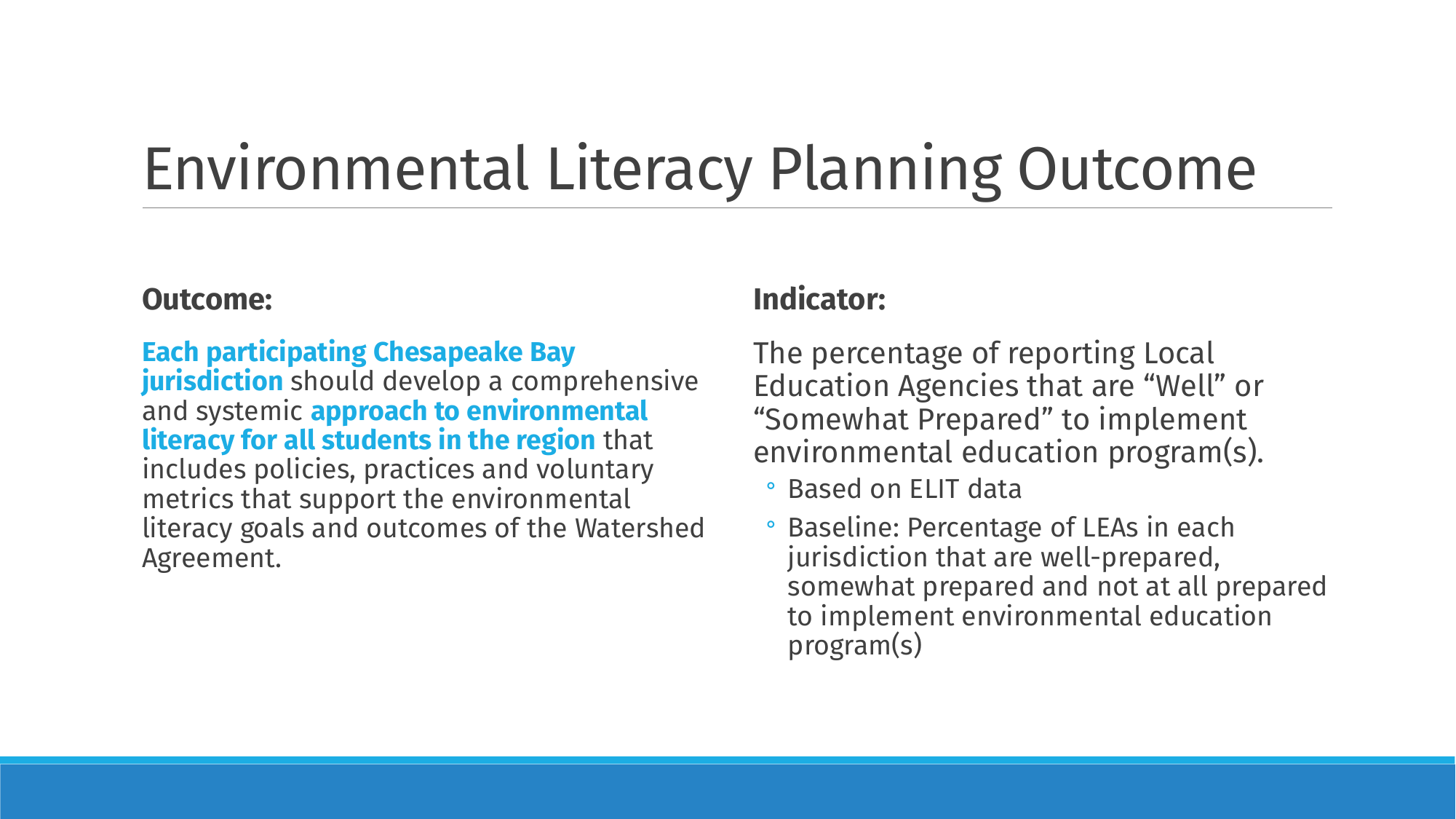

# Environmental Literacy Planning Outcome

Outcome:
Each participating Chesapeake Bay jurisdiction should develop a comprehensive and systemic approach to environmental literacy for all students in the region that includes policies, practices and voluntary metrics that support the environmental literacy goals and outcomes of the Watershed Agreement.

Indicator:
The percentage of reporting Local Education Agencies that are “Well” or “Somewhat Prepared” to implement environmental education program(s).
Based on ELIT data
Baseline: Percentage of LEAs in each jurisdiction that are well-prepared, somewhat prepared and not at all prepared to implement environmental education program(s)